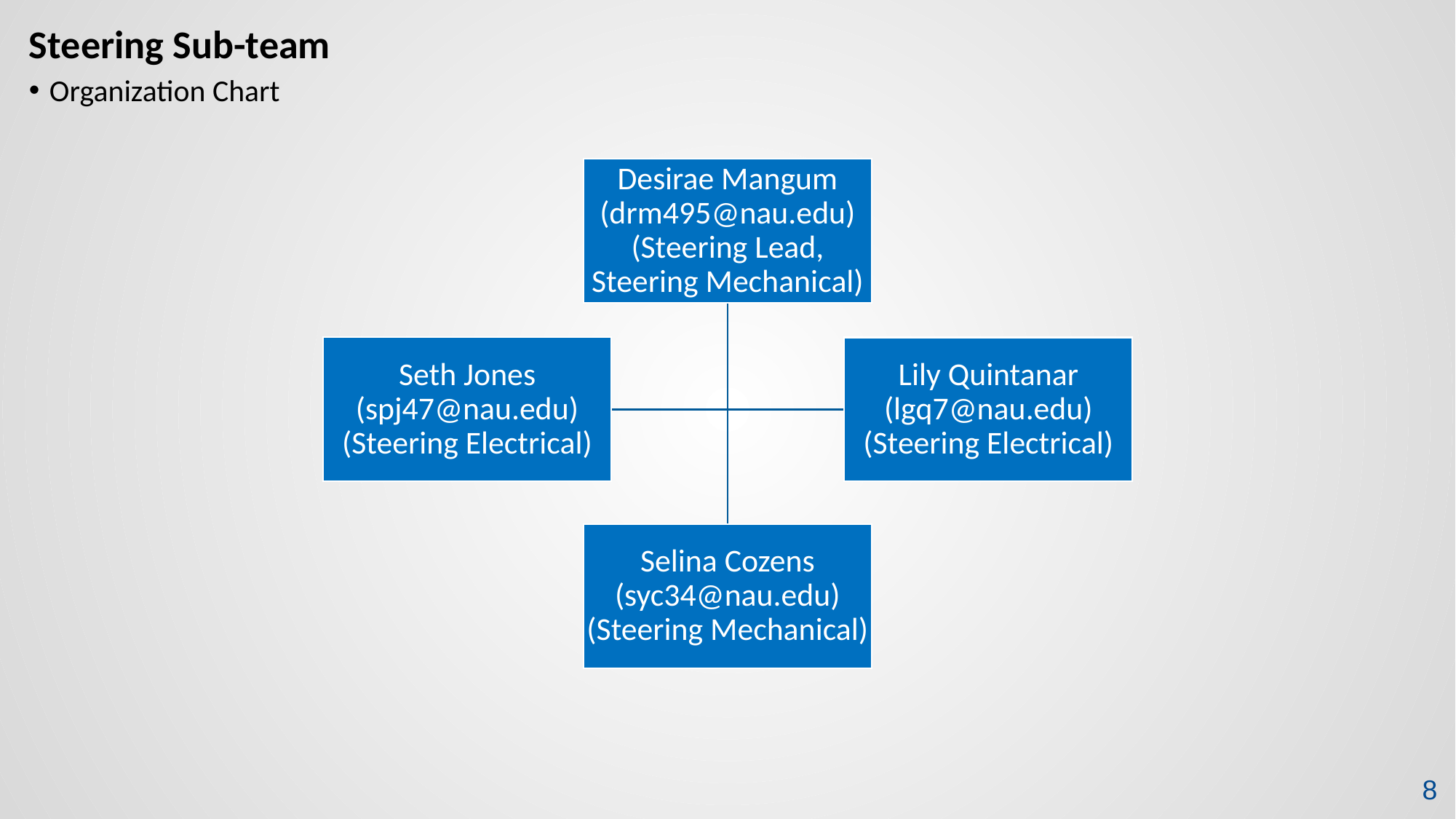

Steering Sub-team
Organization Chart
Desirae Mangum (drm495@nau.edu) (Steering Lead, Steering Mechanical)
Selina Cozens (syc34@nau.edu) (Steering Mechanical)
Seth Jones (spj47@nau.edu) (Steering Electrical)
Lily Quintanar (lgq7@nau.edu) (Steering Electrical)
8